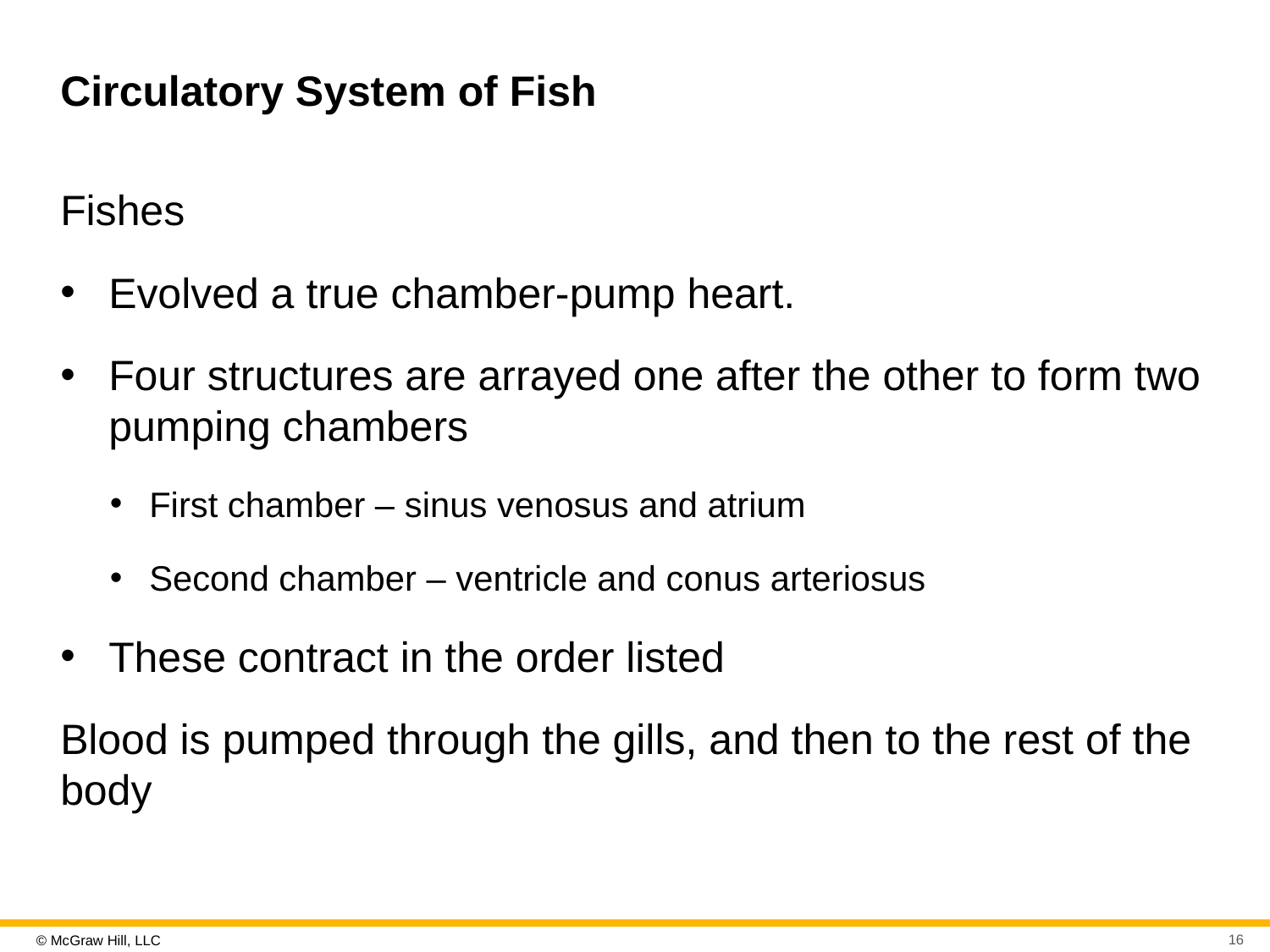

# Circulatory System of Fish
Fishes
Evolved a true chamber-pump heart.
Four structures are arrayed one after the other to form two pumping chambers
First chamber – sinus venosus and atrium
Second chamber – ventricle and conus arteriosus
These contract in the order listed
Blood is pumped through the gills, and then to the rest of the body
16